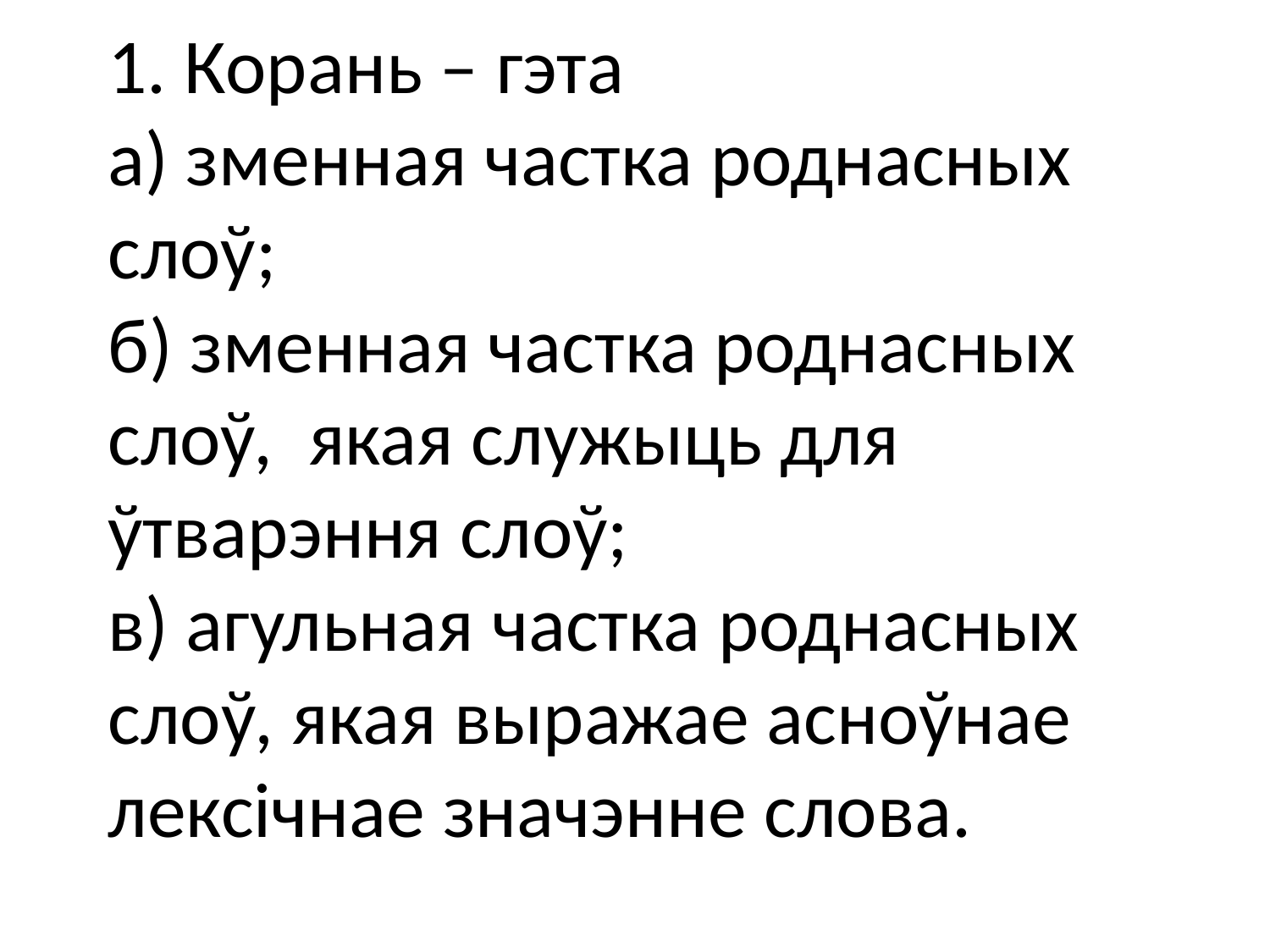

# 1. Корань – гэта а) зменная частка роднасных слоў; б) зменная частка роднасных слоў,  якая служыць для ўтварэння слоў; в) агульная частка роднасных слоў, якая выражае асноўнае лексічнае значэнне слова.